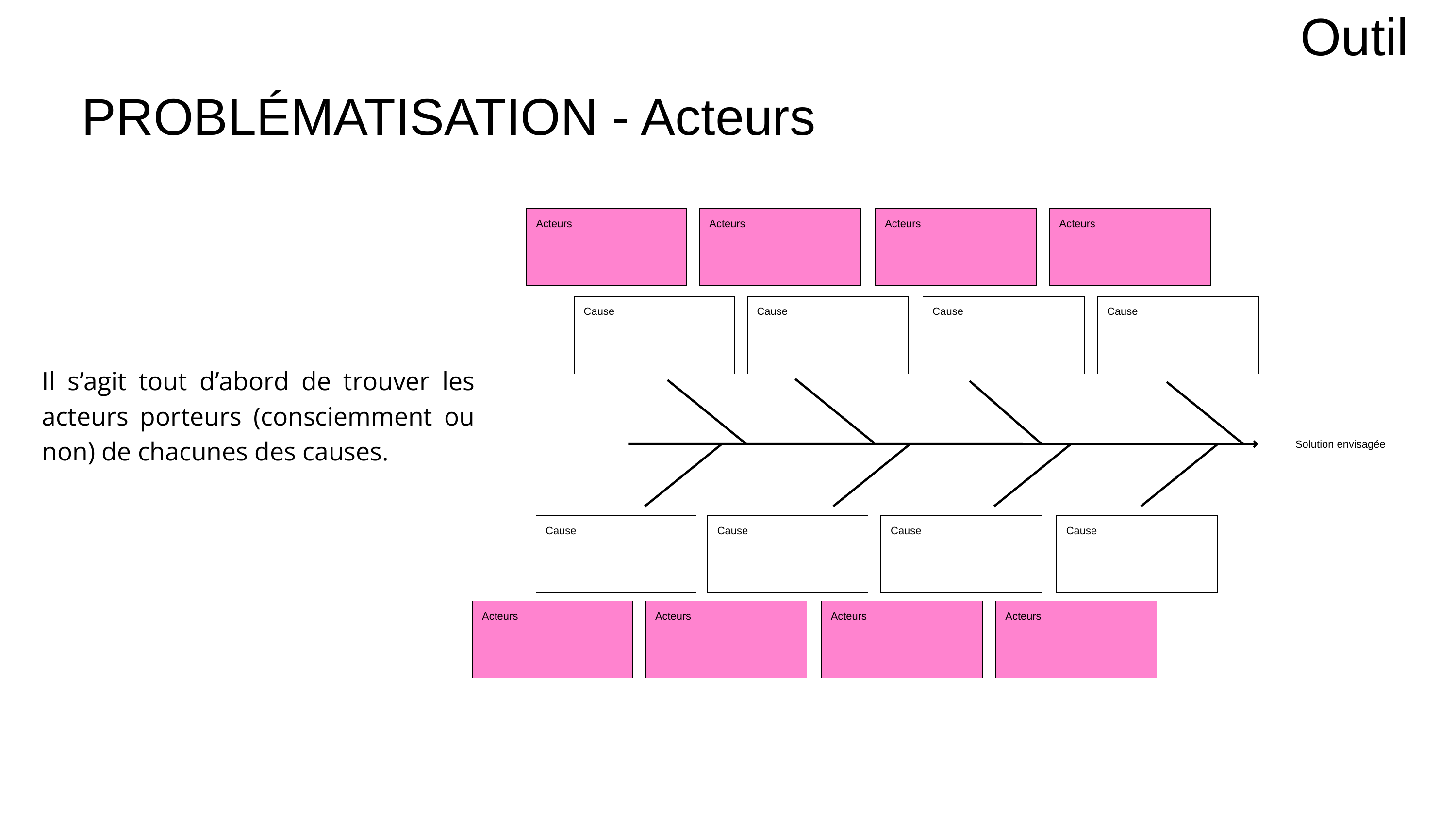

Outil
PROBLÉMATISATION - Acteurs

Acteurs
Acteurs
Acteurs
Acteurs

Cause
Cause
Cause
Cause
Il s’agit tout d’abord de trouver les acteurs porteurs (consciemment ou non) de chacunes des causes.

Solution envisagée

Cause
Cause
Cause
Cause

Acteurs
Acteurs
Acteurs
Acteurs